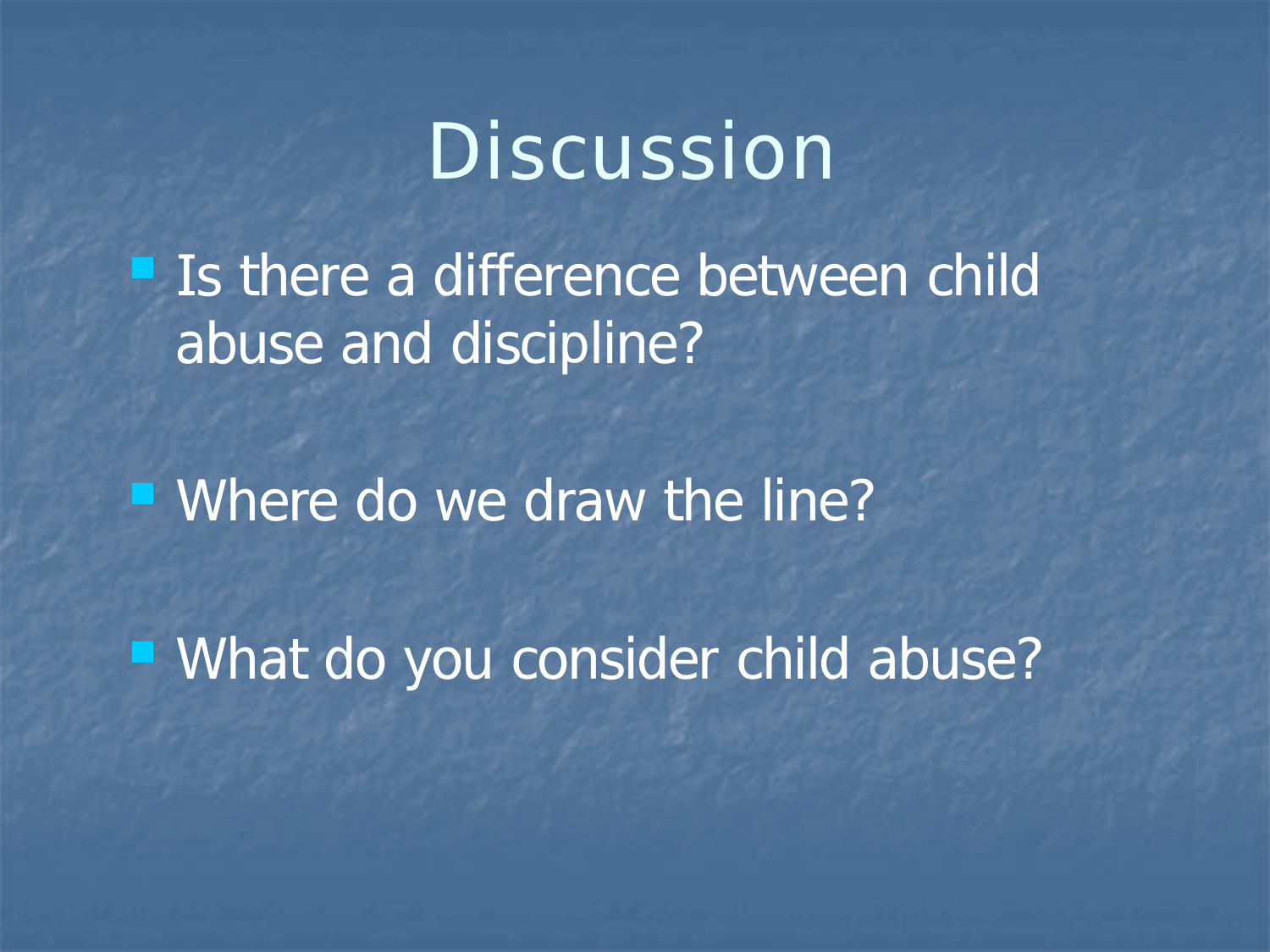

# Discussion
Is there a difference between child abuse and discipline?

Where do we draw the line?

What do you consider child abuse?